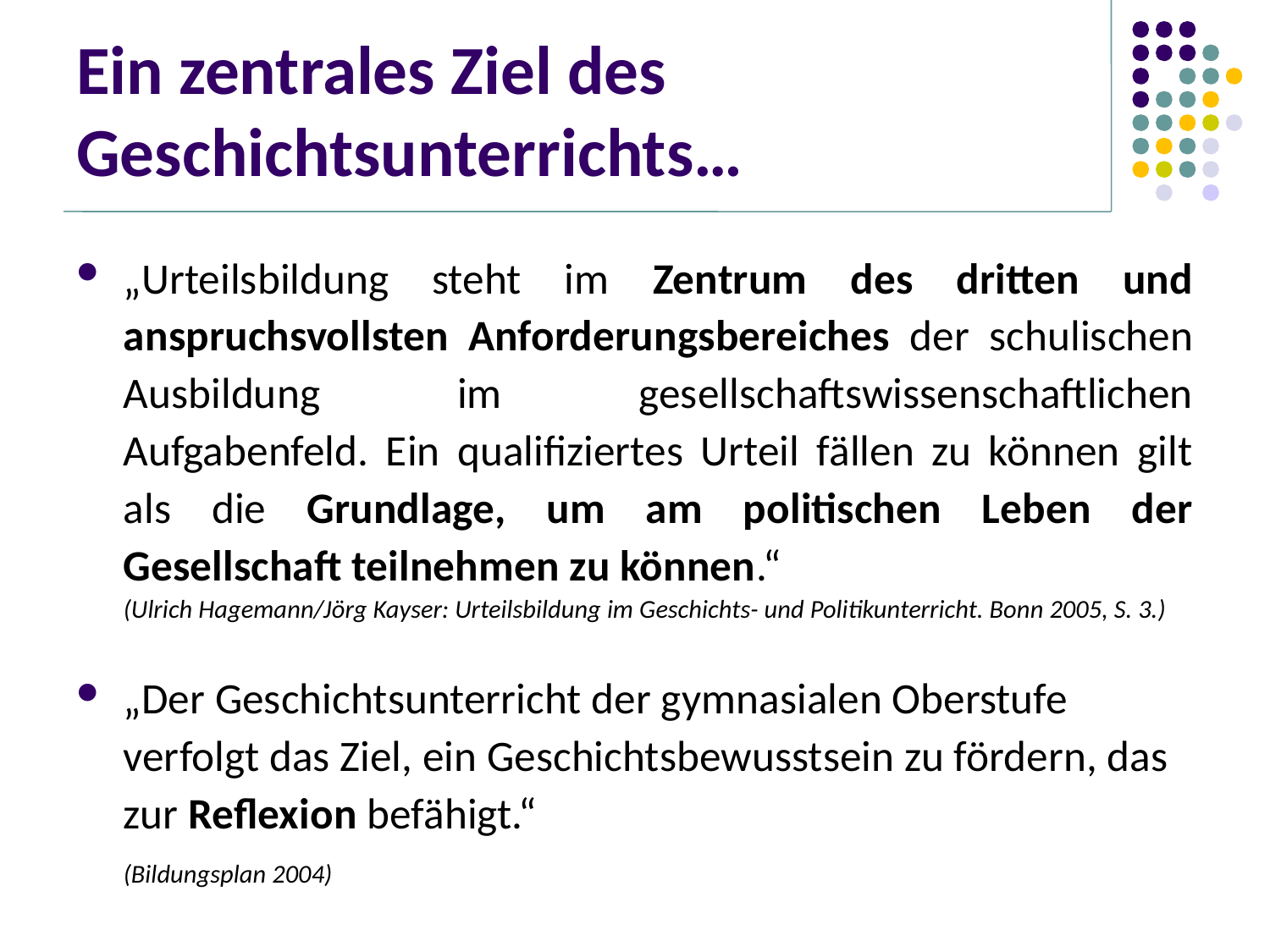

# Ein zentrales Ziel des Geschichtsunterrichts…
„Urteilsbildung steht im Zentrum des dritten und anspruchsvollsten Anforderungsbereiches der schulischen Ausbildung im gesellschaftswissenschaftlichen Aufgabenfeld. Ein qualifiziertes Urteil fällen zu können gilt als die Grundlage, um am politischen Leben der Gesellschaft teilnehmen zu können.“
	(Ulrich Hagemann/Jörg Kayser: Urteilsbildung im Geschichts- und Politikunterricht. Bonn 2005, S. 3.)

„Der Geschichtsunterricht der gymnasialen Oberstufe verfolgt das Ziel, ein Geschichtsbewusstsein zu fördern, das zur Reflexion befähigt.“
	(Bildungsplan 2004)